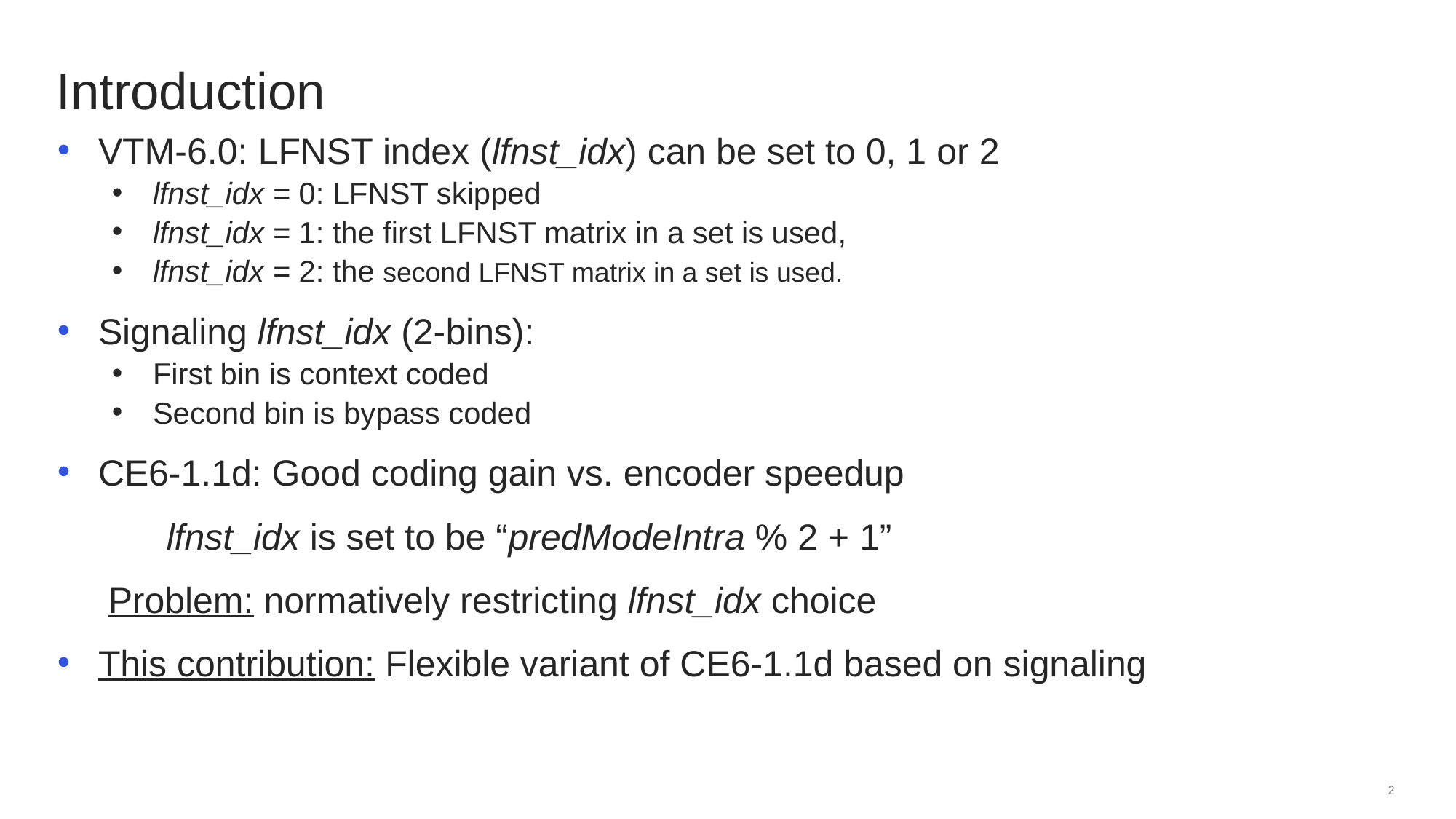

# Introduction
VTM-6.0: LFNST index (lfnst_idx) can be set to 0, 1 or 2
lfnst_idx = 0: LFNST skipped
lfnst_idx = 1: the first LFNST matrix in a set is used,
lfnst_idx = 2: the second LFNST matrix in a set is used.
Signaling lfnst_idx (2-bins):
First bin is context coded
Second bin is bypass coded
CE6-1.1d: Good coding gain vs. encoder speedup
	lfnst_idx is set to be “predModeIntra % 2 + 1”
     Problem: normatively restricting lfnst_idx choice
This contribution: Flexible variant of CE6-1.1d based on signaling